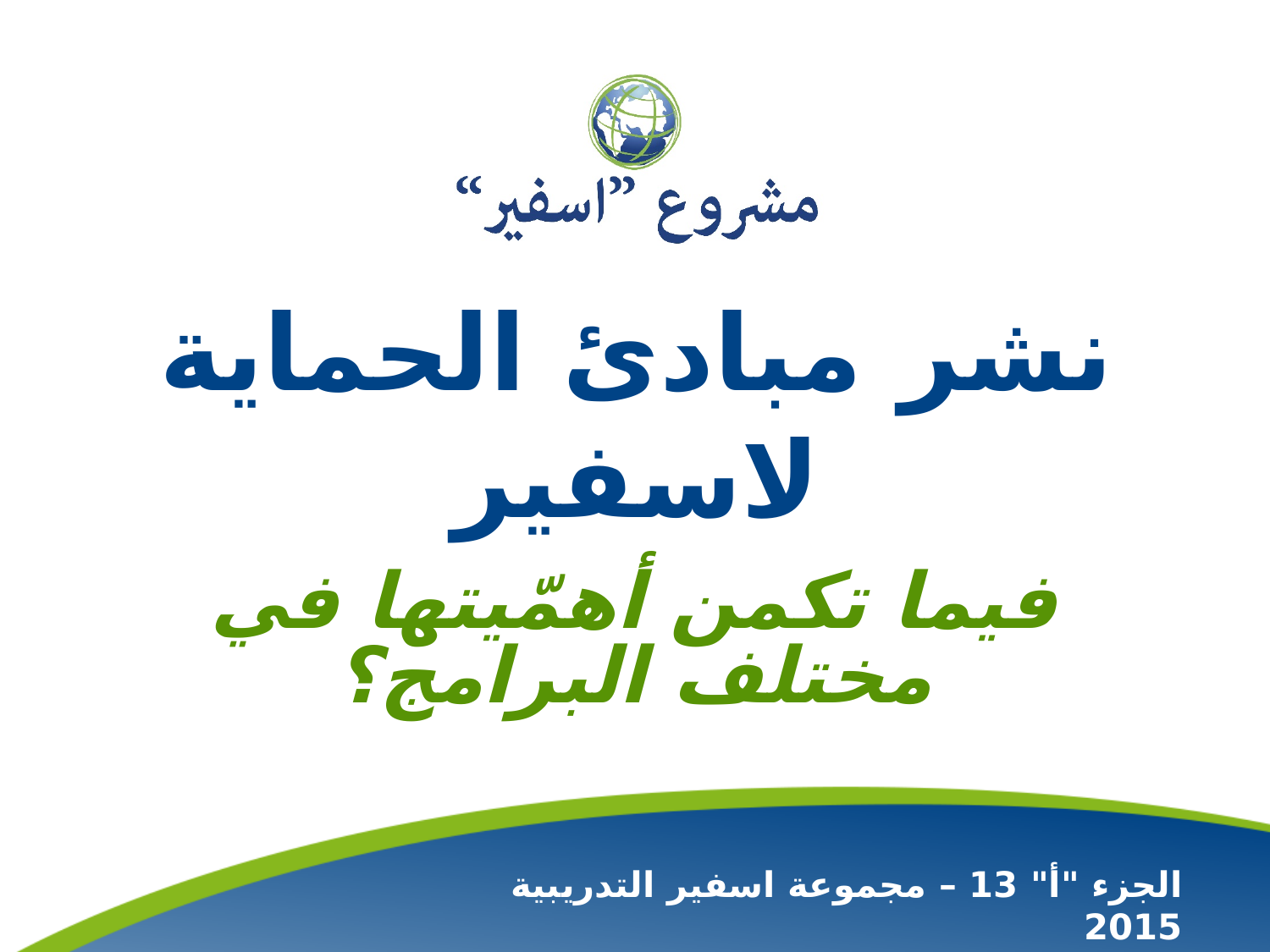

# نشر مبادئ الحماية لاسفير
فيما تكمن أهمّيتها في مختلف البرامج؟
الجزء "أ" 13 – مجموعة اسفير التدريبية 2015